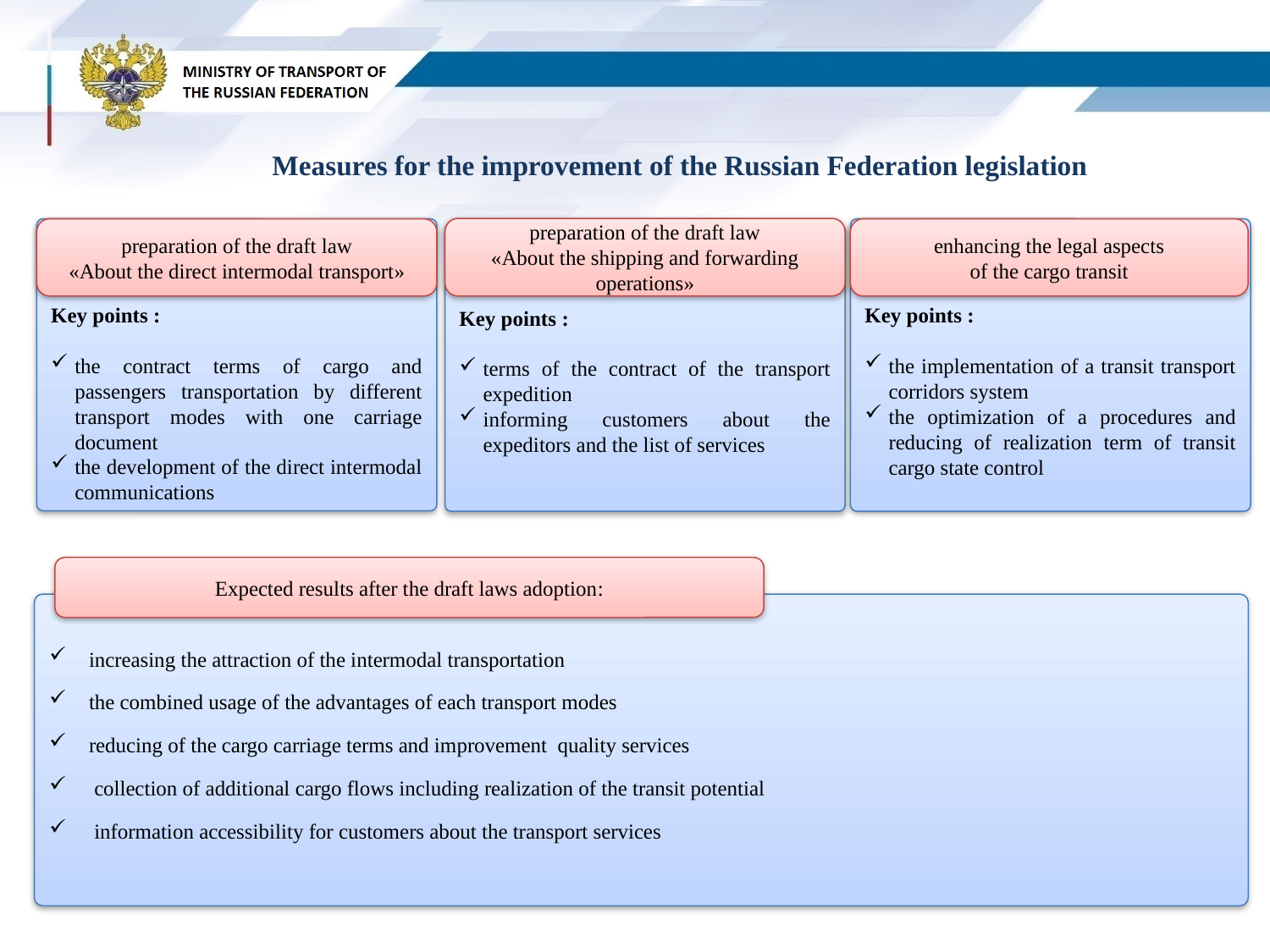

Measures for the improvement of the Russian Federation legislation
preparation of the draft law
«About the shipping and forwarding operations»
preparation of the draft law
«About the direct intermodal transport»

Key points :

the contract terms of cargo and passengers transportation by different transport modes with one carriage document
the development of the direct intermodal communications

Key points :

the implementation of a transit transport corridors system
the optimization of a procedures and reducing of realization term of transit cargo state control
enhancing the legal aspects
of the cargo transit

Key points :

terms of the contract of the transport expedition
informing customers about the expeditors and the list of services
Expected results after the draft laws adoption:

increasing the attraction of the intermodal transportation
the combined usage of the advantages of each transport modes
reducing of the cargo carriage terms and improvement  quality services
 collection of additional cargo flows including realization of the transit potential
 information accessibility for customers about the transport services